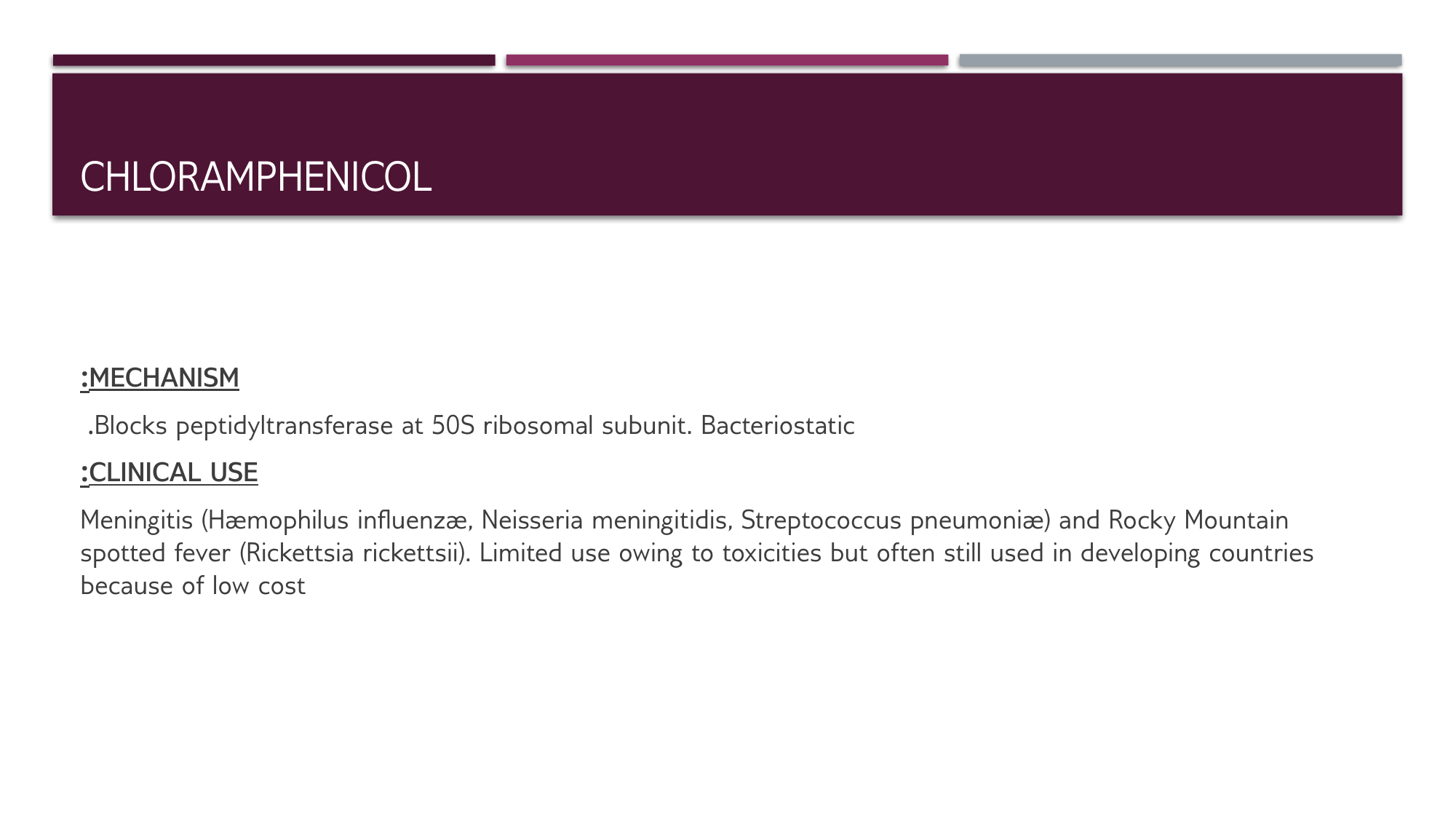

# Chloramphenicol
MECHANISM:
 Blocks peptidyltransferase at 50S ribosomal subunit. Bacteriostatic.
CLINICAL USE:
 Meningitis (Haemophilus influenzae, Neisseria meningitidis, Streptococcus pneumoniae) and Rocky Mountain spotted fever (Rickettsia rickettsii). Limited use owing to toxicities but often still used in developing countries because of low cost